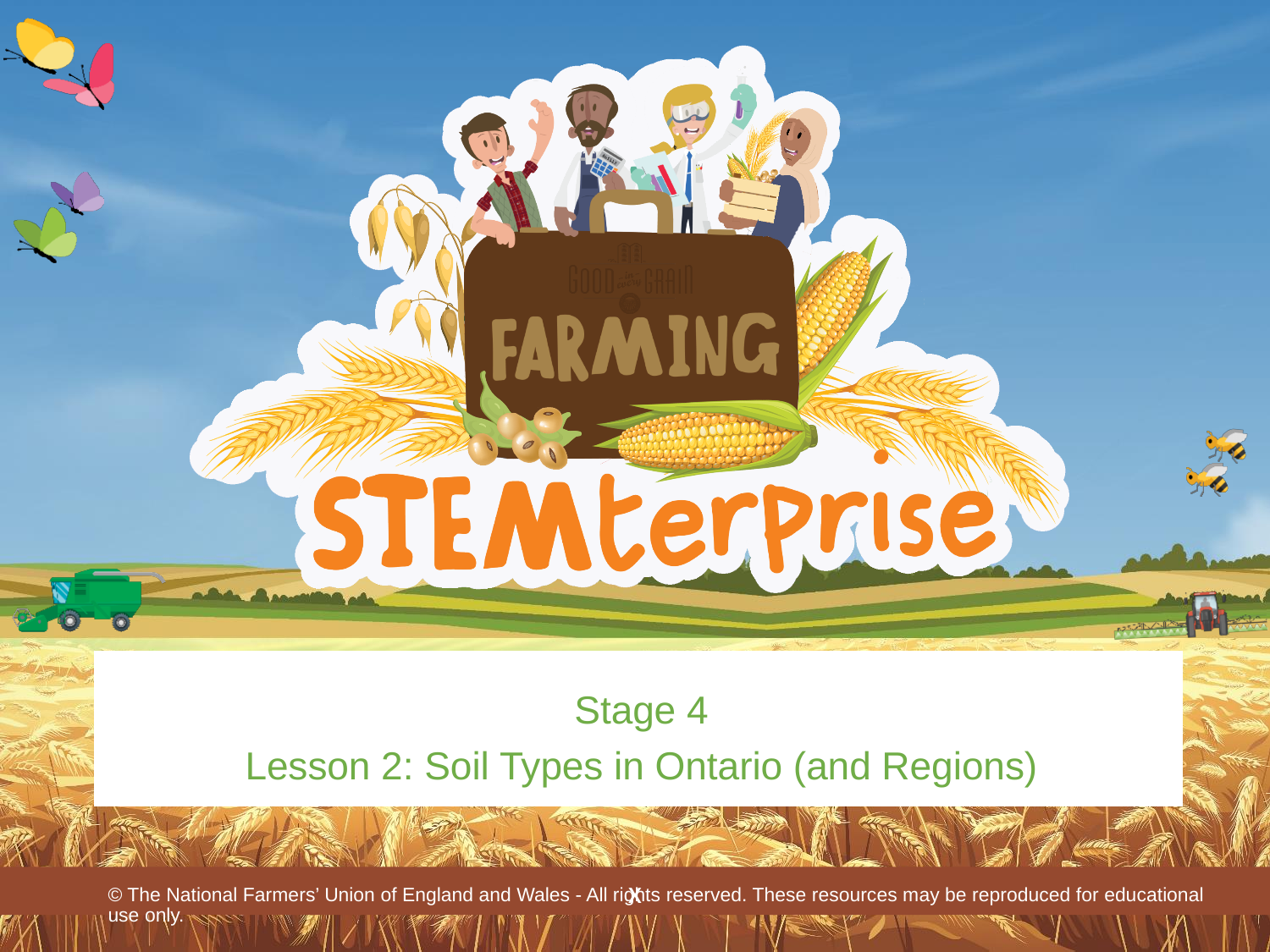

Stage 4
Lesson 2: Soil Types in Ontario (and Regions)

© The National Farmers’ Union of England and Wales - All rights reserved. These resources may be reproduced for educational use only.

x